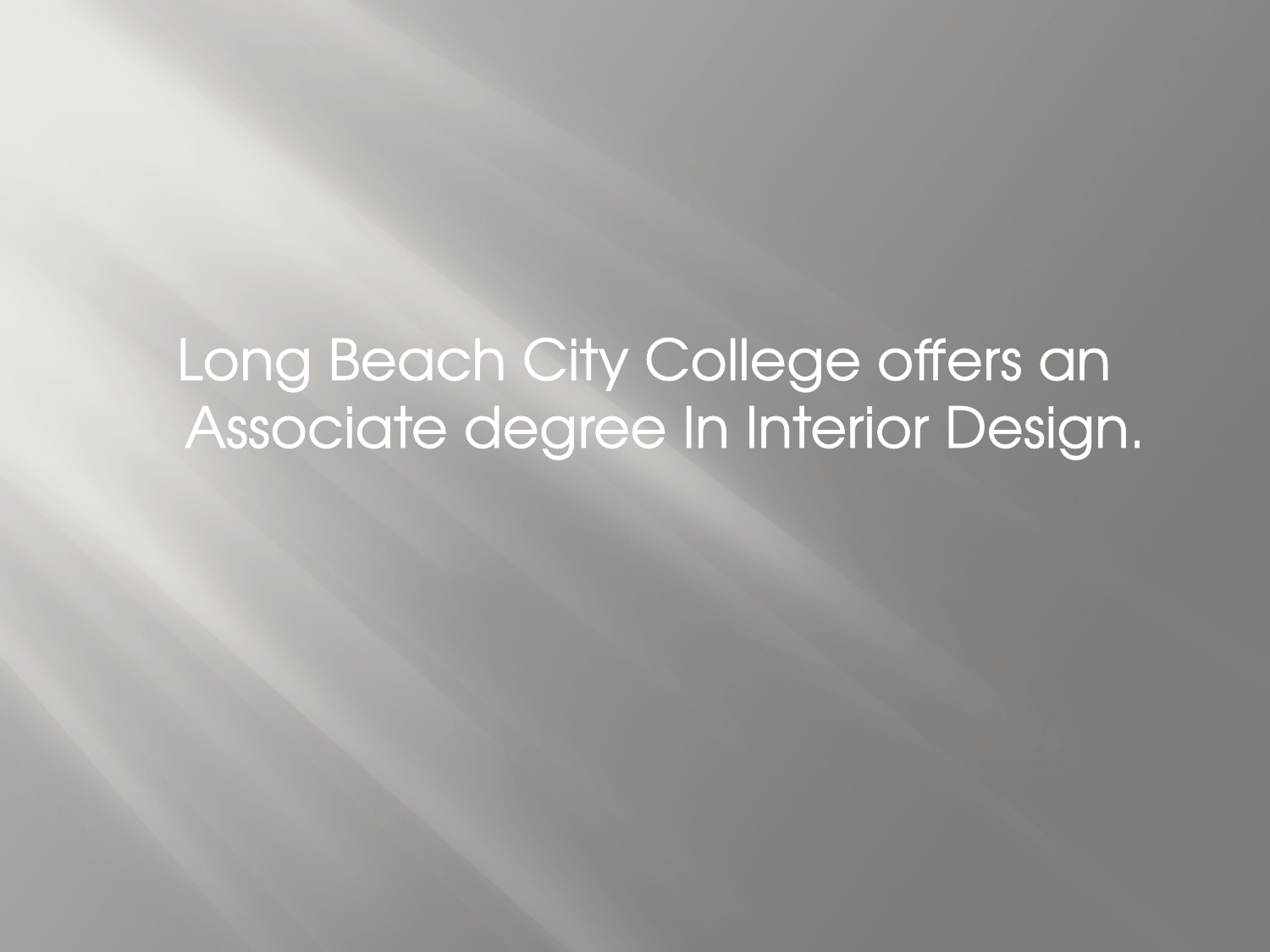

Long Beach City College offers an Associate degree In Interior Design.